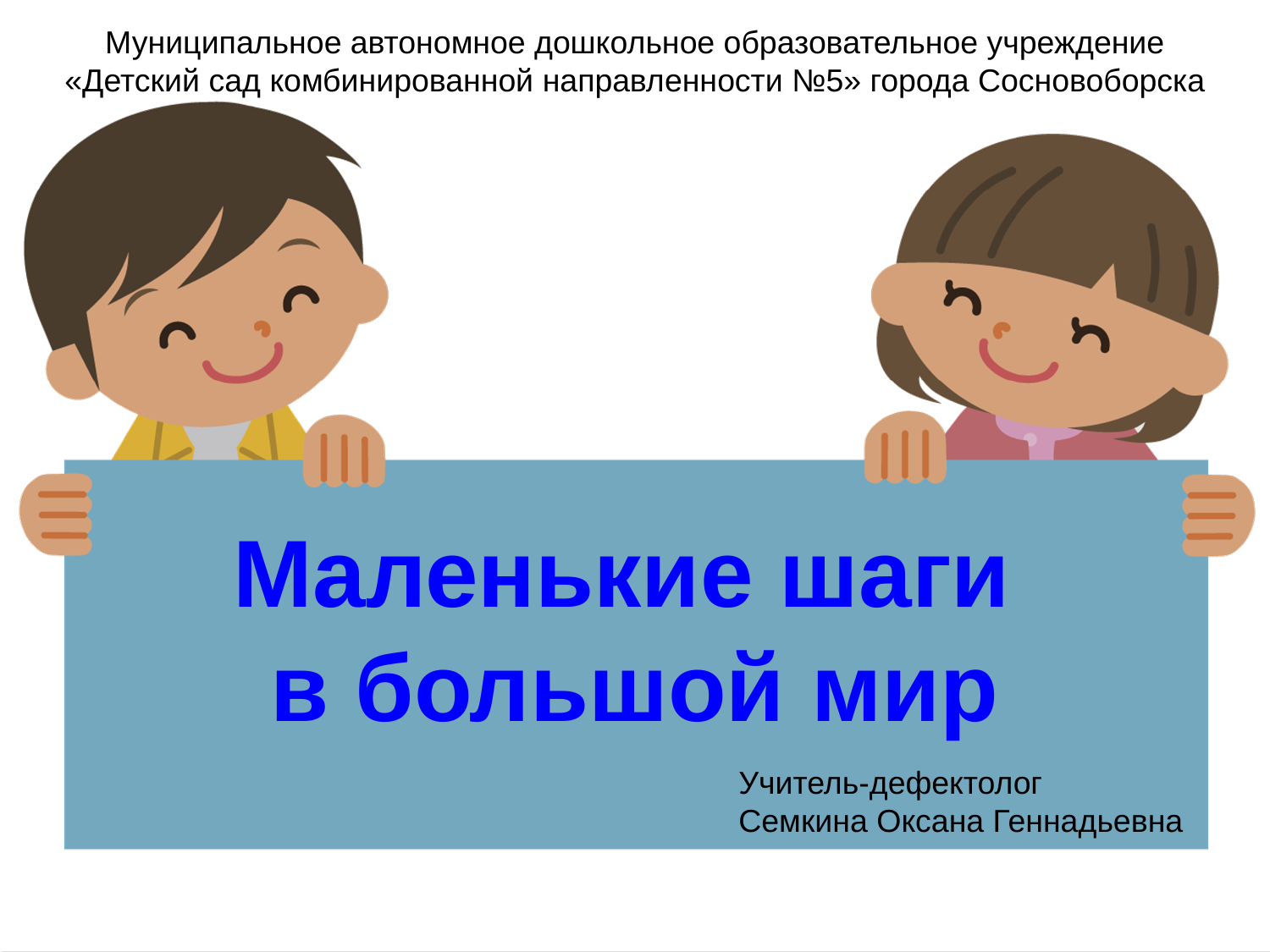

Муниципальное автономное дошкольное образовательное учреждение «Детский сад комбинированной направленности №5» города Сосновоборска
Маленькие шаги
в большой мир
Учитель-дефектолог
Семкина Оксана Геннадьевна